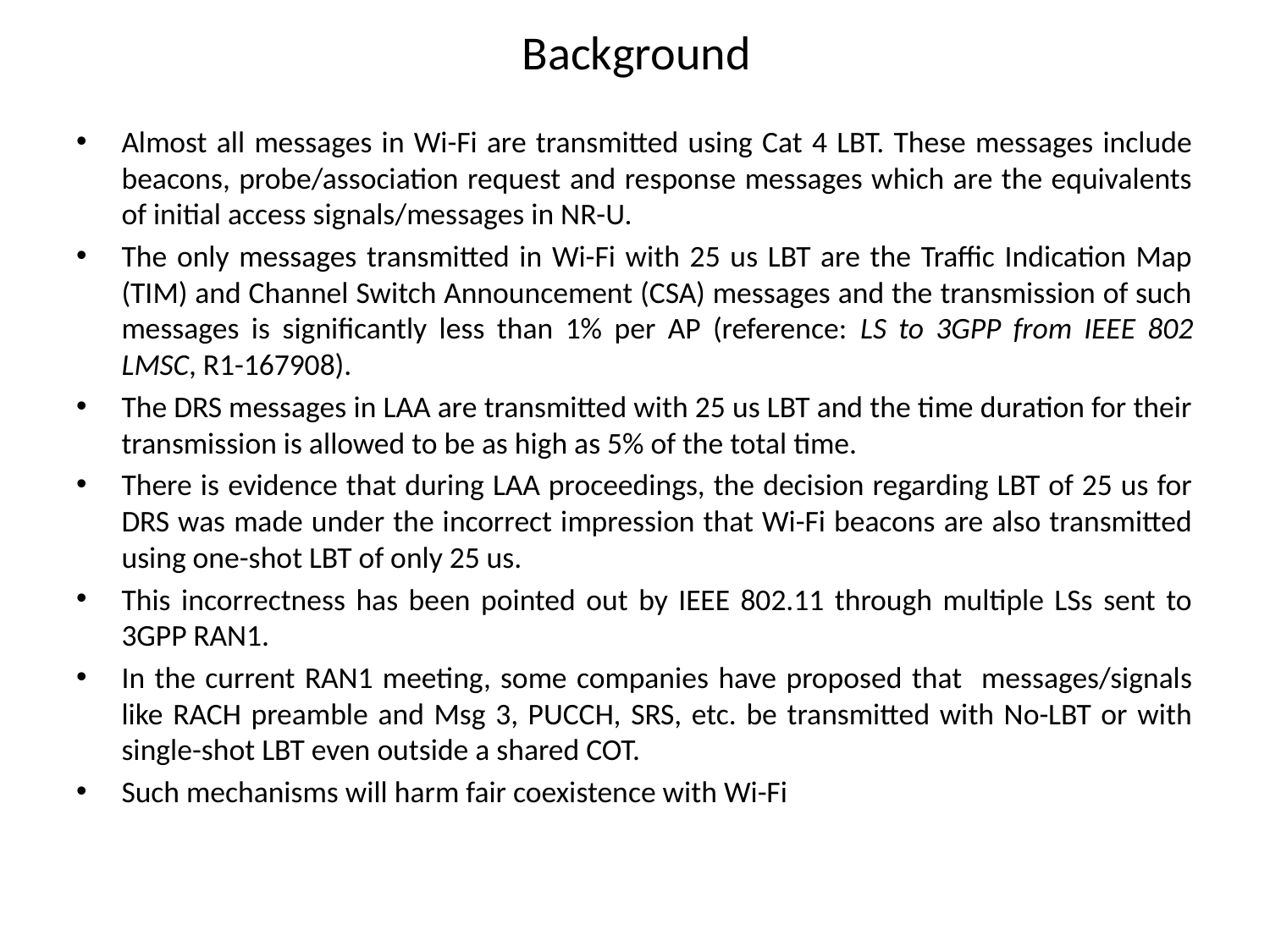

# Background
Almost all messages in Wi-Fi are transmitted using Cat 4 LBT. These messages include beacons, probe/association request and response messages which are the equivalents of initial access signals/messages in NR-U.
The only messages transmitted in Wi-Fi with 25 us LBT are the Traffic Indication Map (TIM) and Channel Switch Announcement (CSA) messages and the transmission of such messages is significantly less than 1% per AP (reference: LS to 3GPP from IEEE 802 LMSC, R1-167908).
The DRS messages in LAA are transmitted with 25 us LBT and the time duration for their transmission is allowed to be as high as 5% of the total time.
There is evidence that during LAA proceedings, the decision regarding LBT of 25 us for DRS was made under the incorrect impression that Wi-Fi beacons are also transmitted using one-shot LBT of only 25 us.
This incorrectness has been pointed out by IEEE 802.11 through multiple LSs sent to 3GPP RAN1.
In the current RAN1 meeting, some companies have proposed that  messages/signals like RACH preamble and Msg 3, PUCCH, SRS, etc. be transmitted with No-LBT or with single-shot LBT even outside a shared COT.
Such mechanisms will harm fair coexistence with Wi-Fi